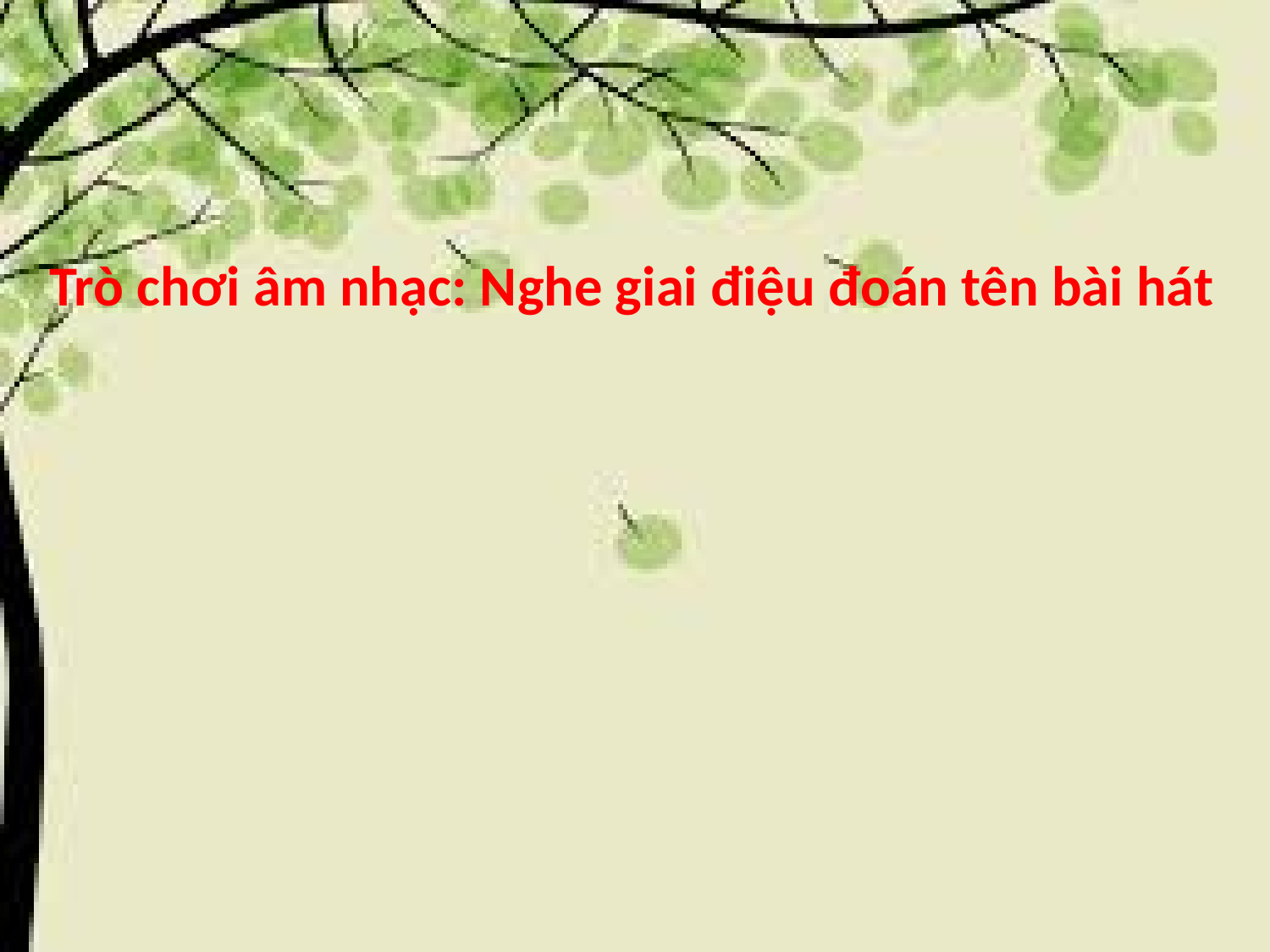

Trò chơi âm nhạc: Nghe giai điệu đoán tên bài hát